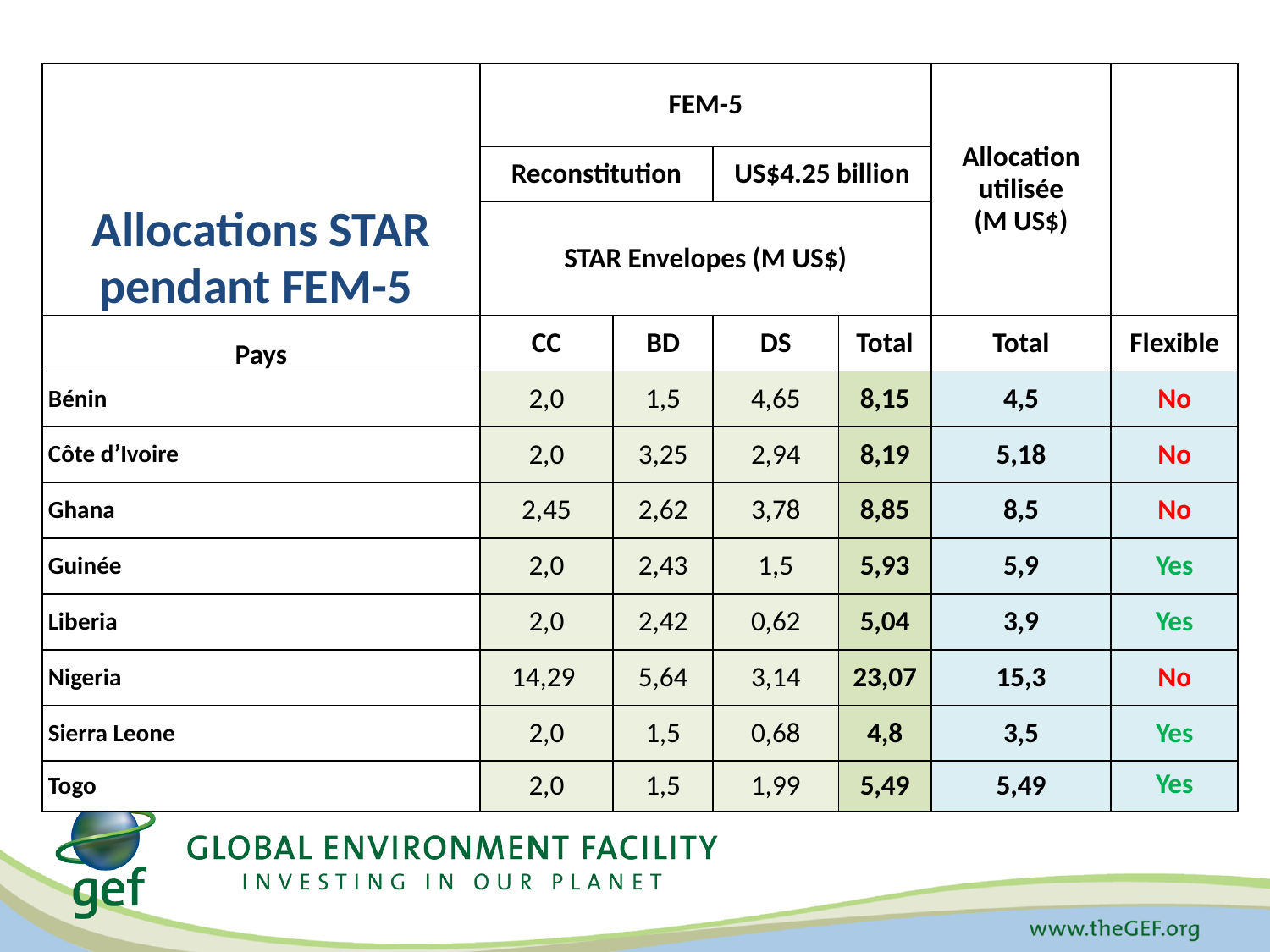

| Allocations STAR pendant FEM-5 | FEM-5 |  |  |  | Allocation utilisée (M US$) |  |
| --- | --- | --- | --- | --- | --- | --- |
|  | Reconstitution |  | US$4.25 billion |  |  |  |
|  | STAR Envelopes (M US$) |  |  |  |  |  |
| Pays | CC | BD | DS | Total | Total | Flexible |
| Bénin | 2,0 | 1,5 | 4,65 | 8,15 | 4,5 | No |
| Côte d’Ivoire | 2,0 | 3,25 | 2,94 | 8,19 | 5,18 | No |
| Ghana | 2,45 | 2,62 | 3,78 | 8,85 | 8,5 | No |
| Guinée | 2,0 | 2,43 | 1,5 | 5,93 | 5,9 | Yes |
| Liberia | 2,0 | 2,42 | 0,62 | 5,04 | 3,9 | Yes |
| Nigeria | 14,29 | 5,64 | 3,14 | 23,07 | 15,3 | No |
| Sierra Leone | 2,0 | 1,5 | 0,68 | 4,8 | 3,5 | Yes |
| Togo | 2,0 | 1,5 | 1,99 | 5,49 | 5,49 | Yes |